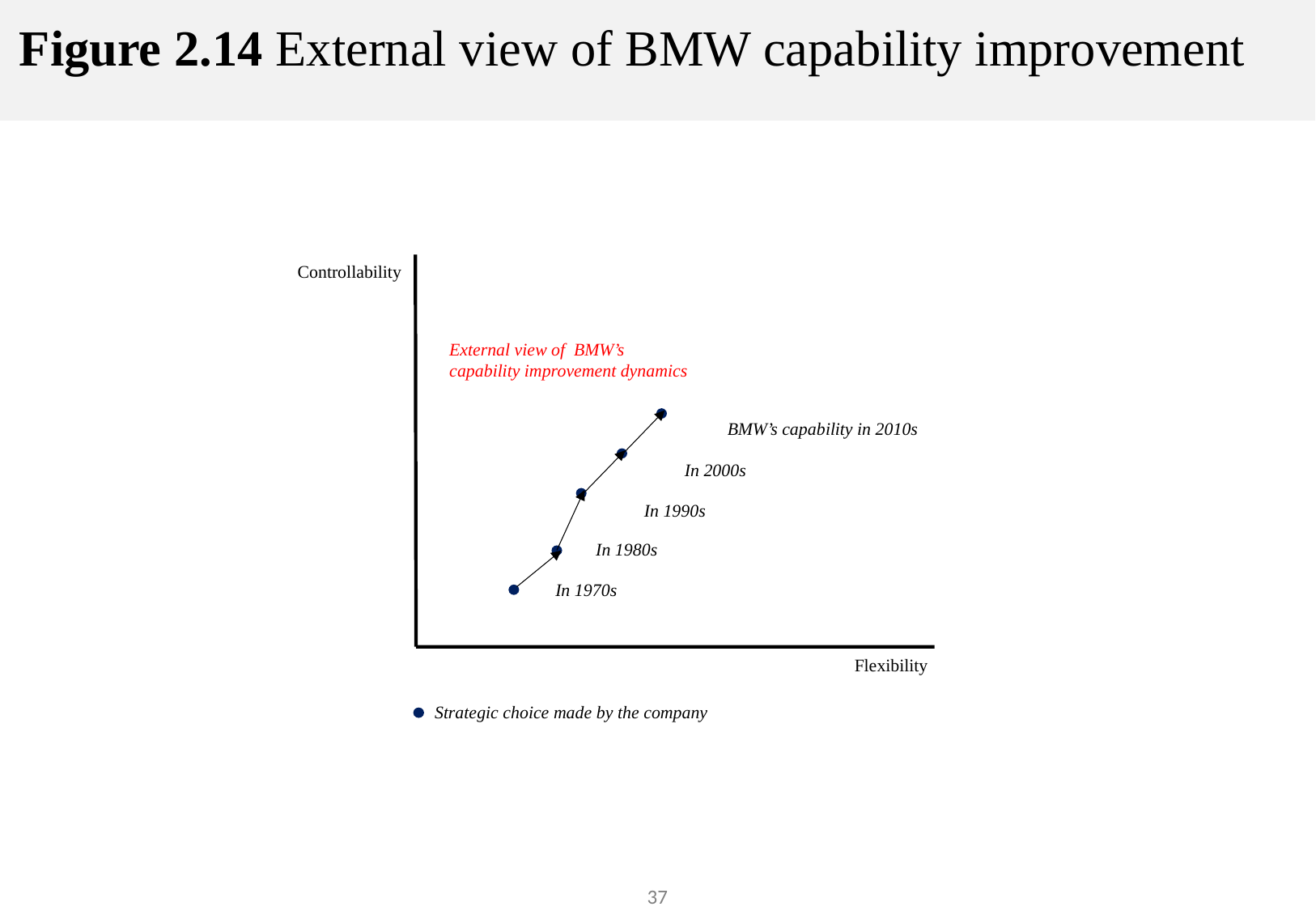

# Figure 2.14 External view of BMW capability improvement
Controllability

External view of  BMW’s
capability improvement dynamics

BMW’s capability in 2010s

In 2000s

In 1990s
In 1980s

In 1970s

Flexibility
Strategic choice made by the company